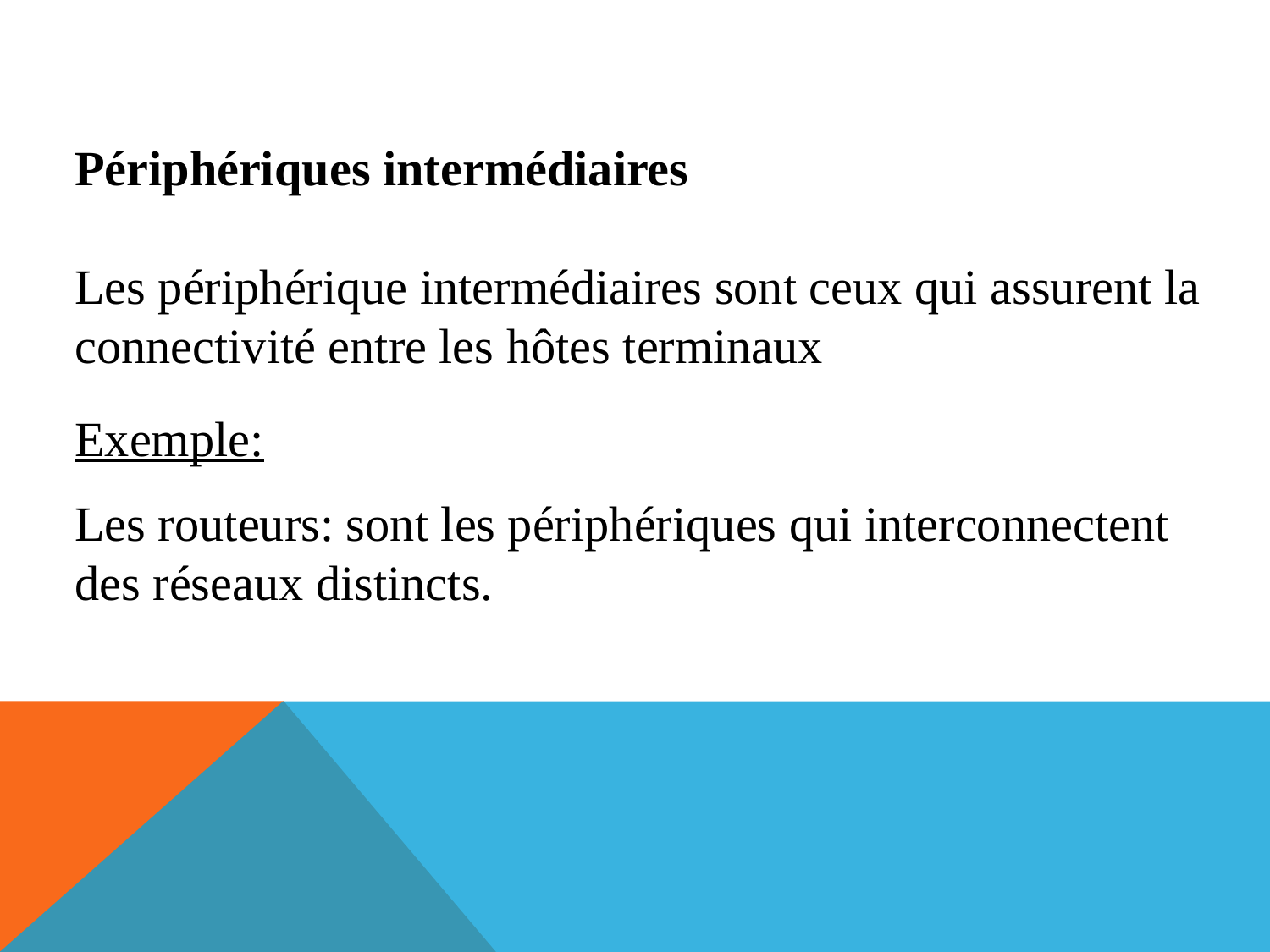

Périphériques intermédiaires

Les périphérique intermédiaires sont ceux qui assurent la connectivité entre les hôtes terminaux

Exemple:

Les routeurs: sont les périphériques qui interconnectent des réseaux distincts.